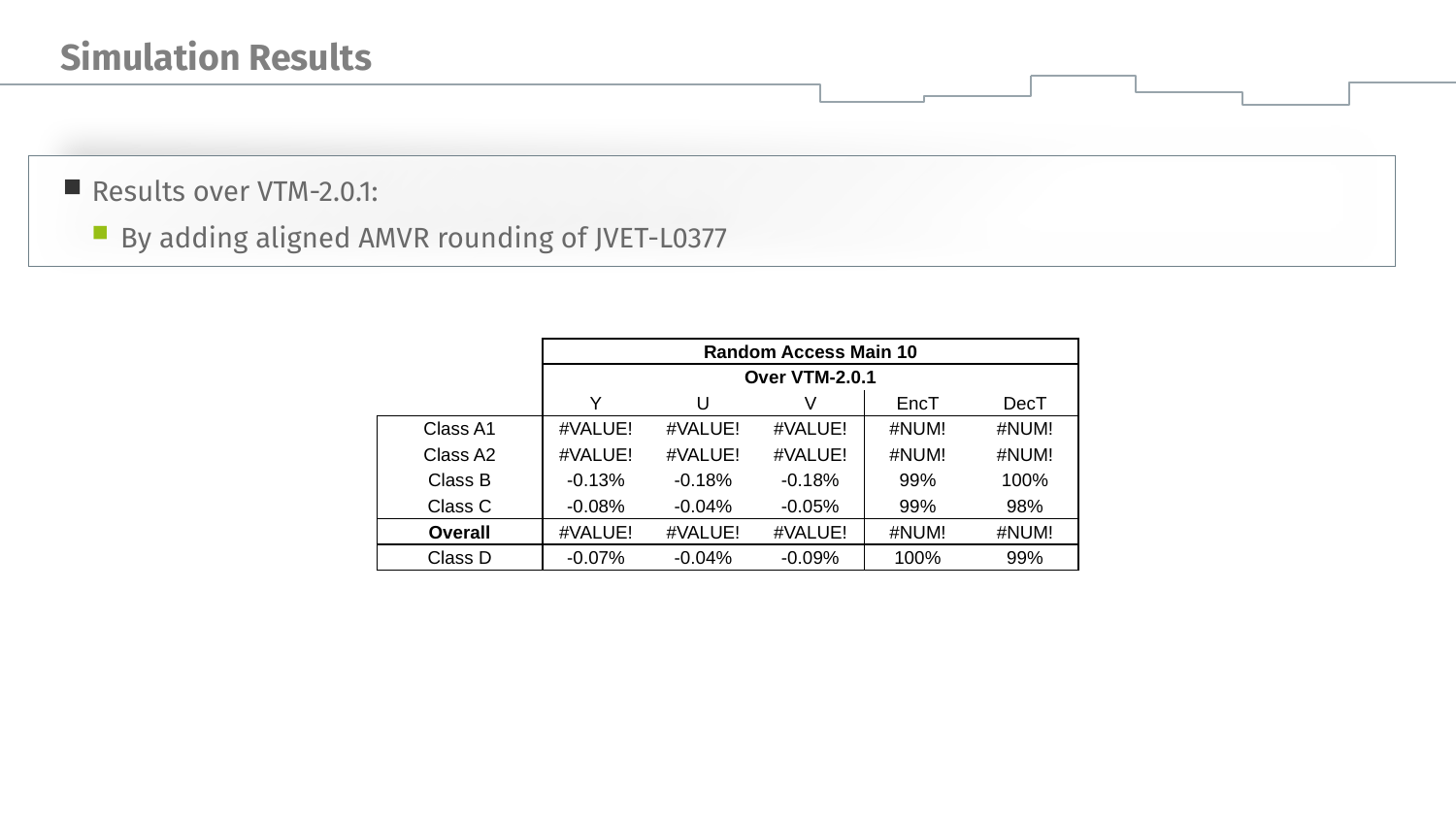

# Simulation Results
Results over VTM-2.0.1:
By adding aligned AMVR rounding of JVET-L0377
|  | Random Access Main 10 |  |  |  |  |
| --- | --- | --- | --- | --- | --- |
|  | Over VTM-2.0.1 |  |  |  |  |
|  | Y | U | V | EncT | DecT |
| Class A1 | #VALUE! | #VALUE! | #VALUE! | #NUM! | #NUM! |
| Class A2 | #VALUE! | #VALUE! | #VALUE! | #NUM! | #NUM! |
| Class B | -0.13% | -0.18% | -0.18% | 99% | 100% |
| Class C | -0.08% | -0.04% | -0.05% | 99% | 98% |
| Overall | #VALUE! | #VALUE! | #VALUE! | #NUM! | #NUM! |
| Class D | -0.07% | -0.04% | -0.09% | 100% | 99% |